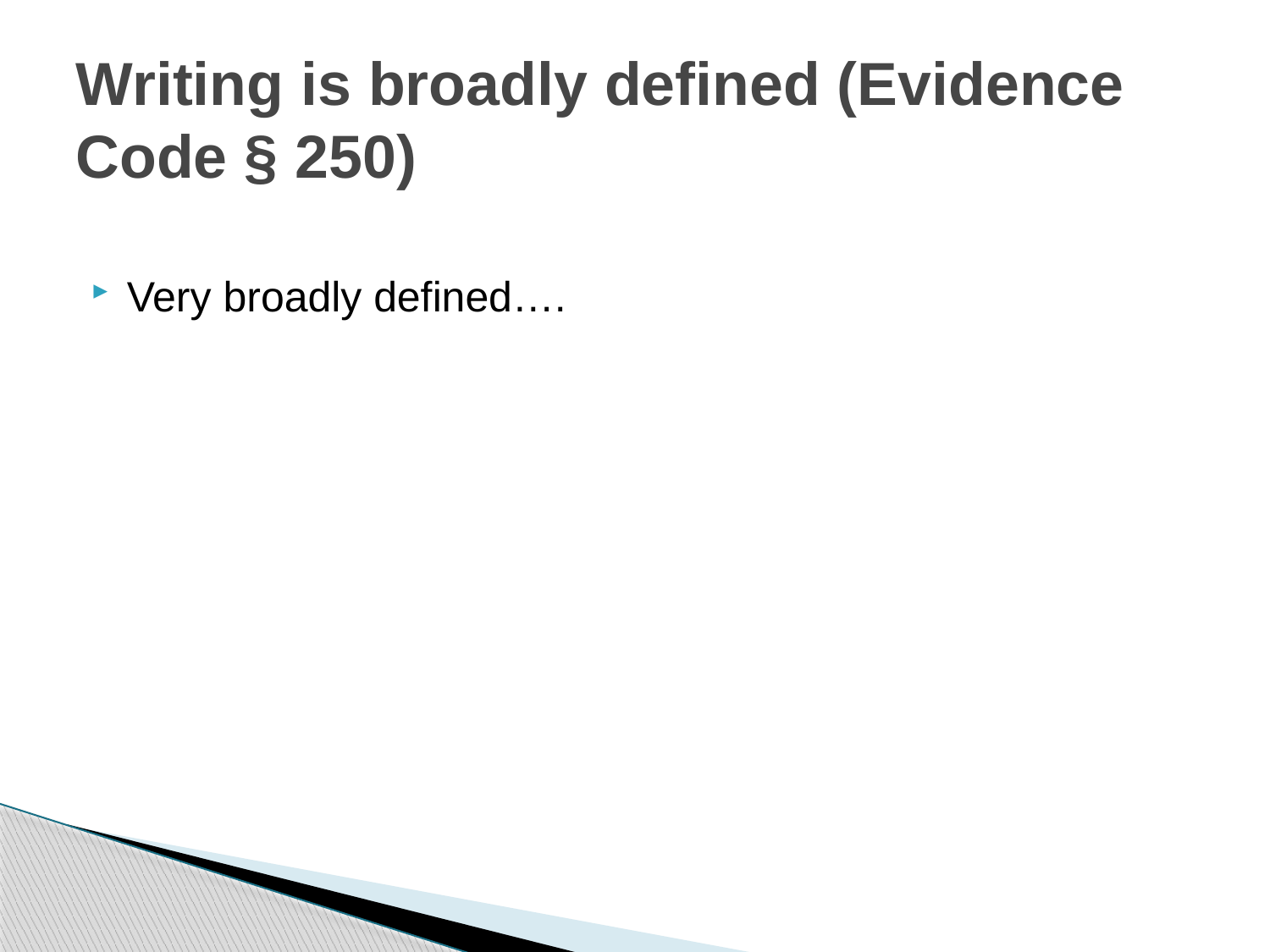

# Writing is broadly defined (Evidence Code § 250)

Very broadly defined….